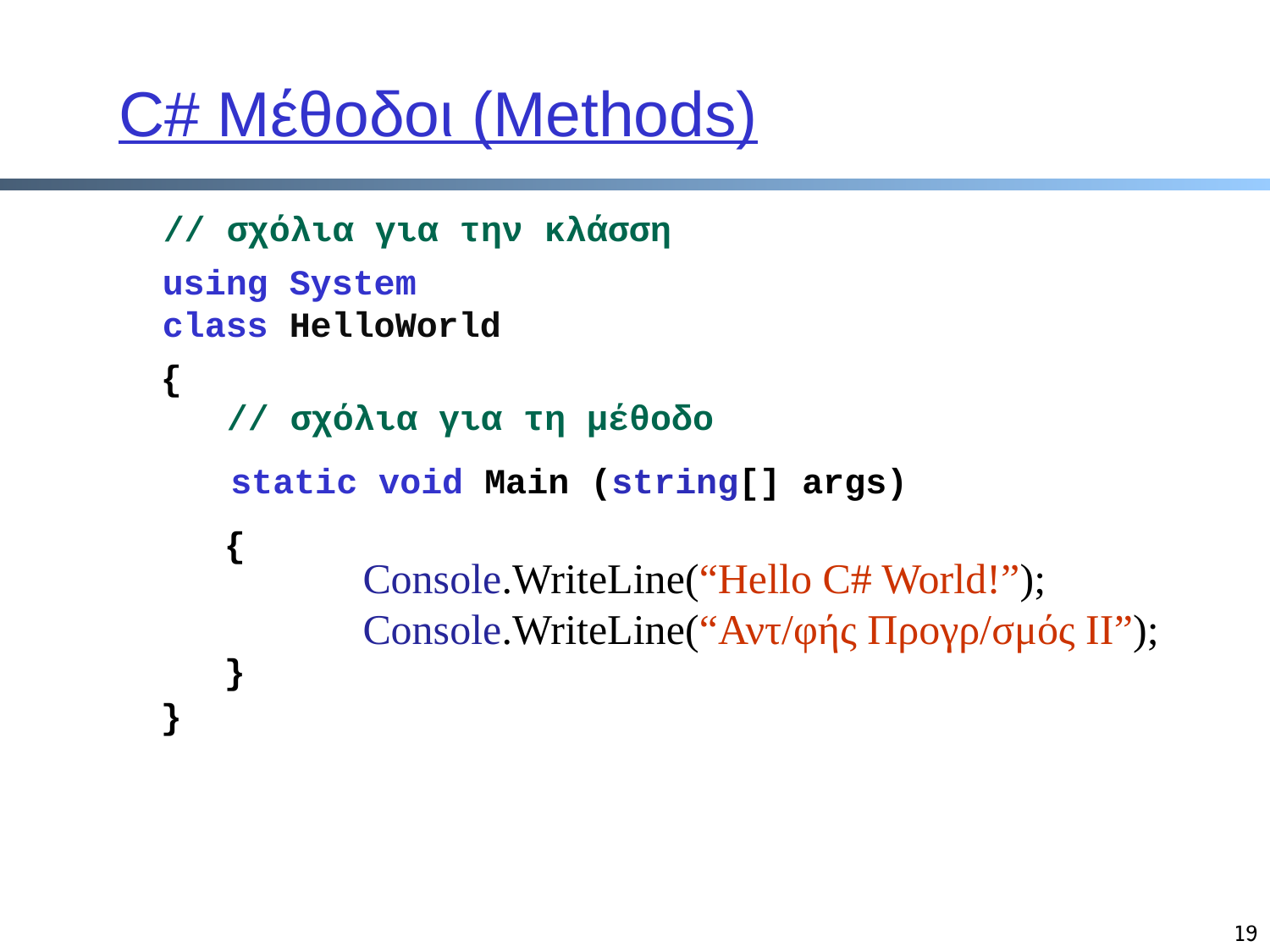

C# Μέθοδοι (Methods)
// σχόλια για την κλάσση
using System
class HelloWorld

{

}
// σχόλια για τη μέθοδο
static void Main (string[] args)
{

}
Console.WriteLine(“Hello C# World!”);
Console.WriteLine(“Αντ/φής Προγρ/σμός ΙΙ”);
19